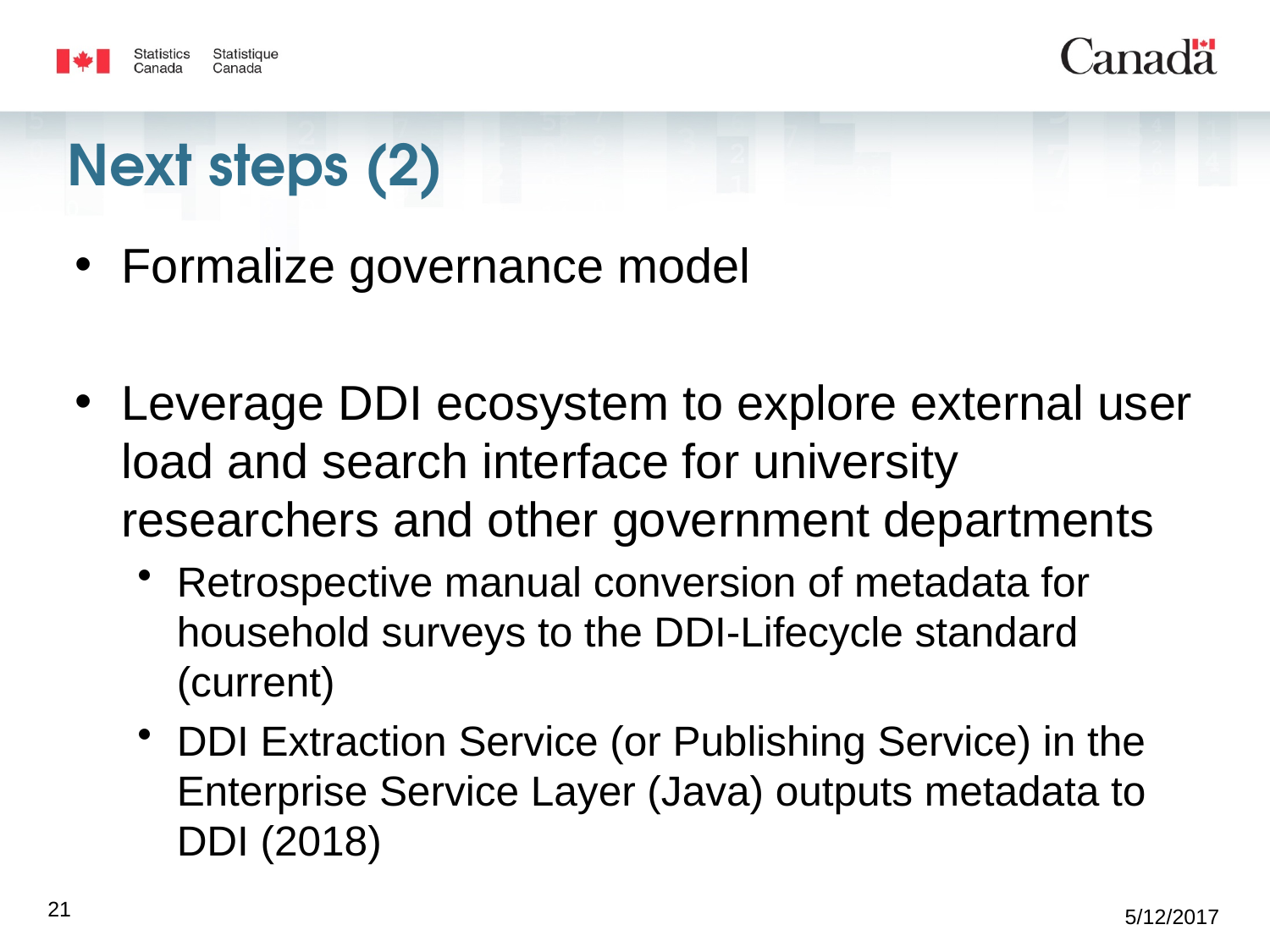

# Next steps (2)
Formalize governance model

Leverage DDI ecosystem to explore external user load and search interface for university researchers and other government departments
Retrospective manual conversion of metadata for household surveys to the DDI-Lifecycle standard (current)
DDI Extraction Service (or Publishing Service) in the Enterprise Service Layer (Java) outputs metadata to DDI (2018)

21
5/12/2017